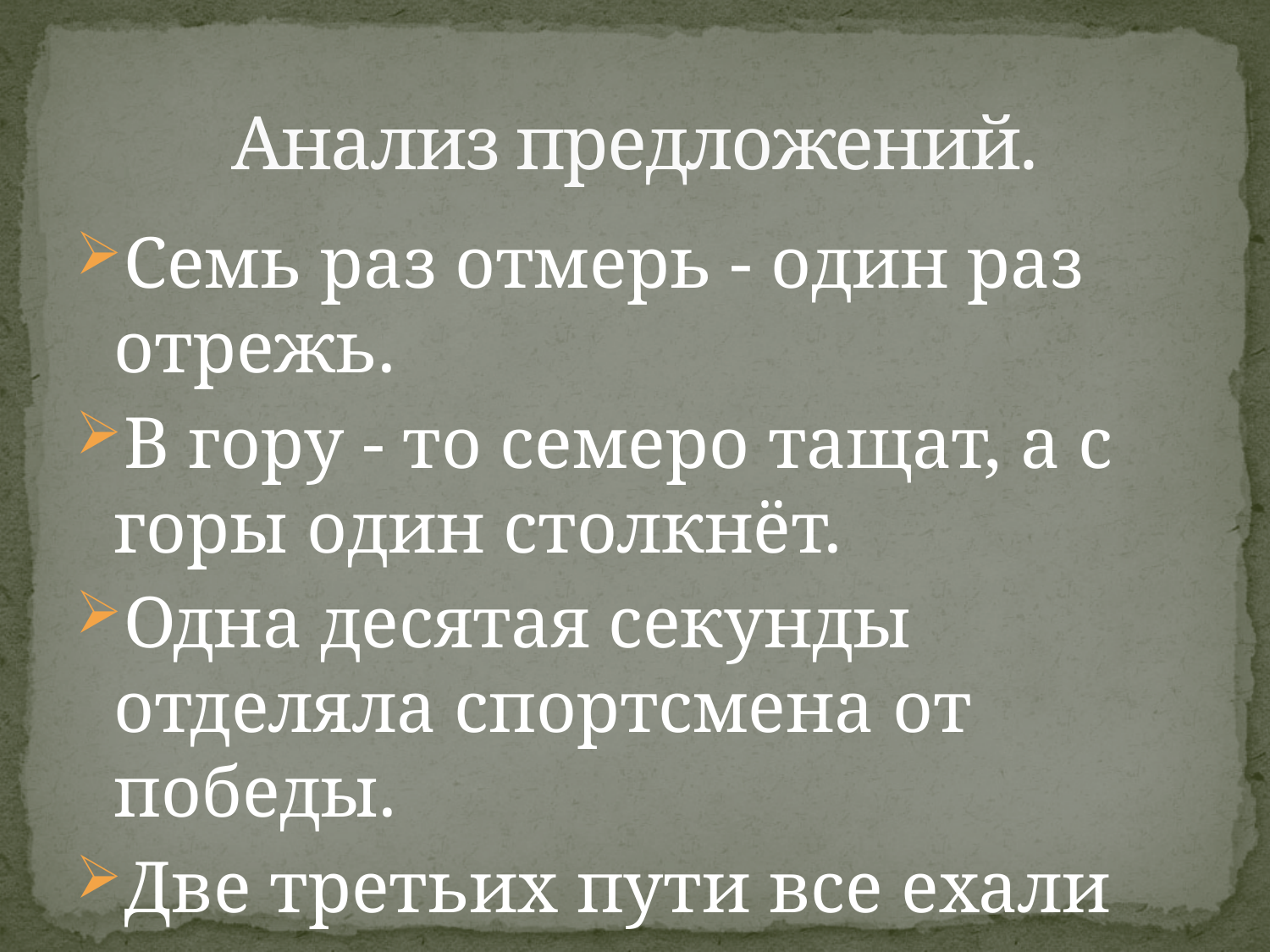

# Анализ предложений.
Семь раз отмерь - один раз отрежь.
В гору - то семеро тащат, а с горы один столкнёт.
Одна десятая секунды отделяла спортсмена от победы.
Две третьих пути все ехали молча.